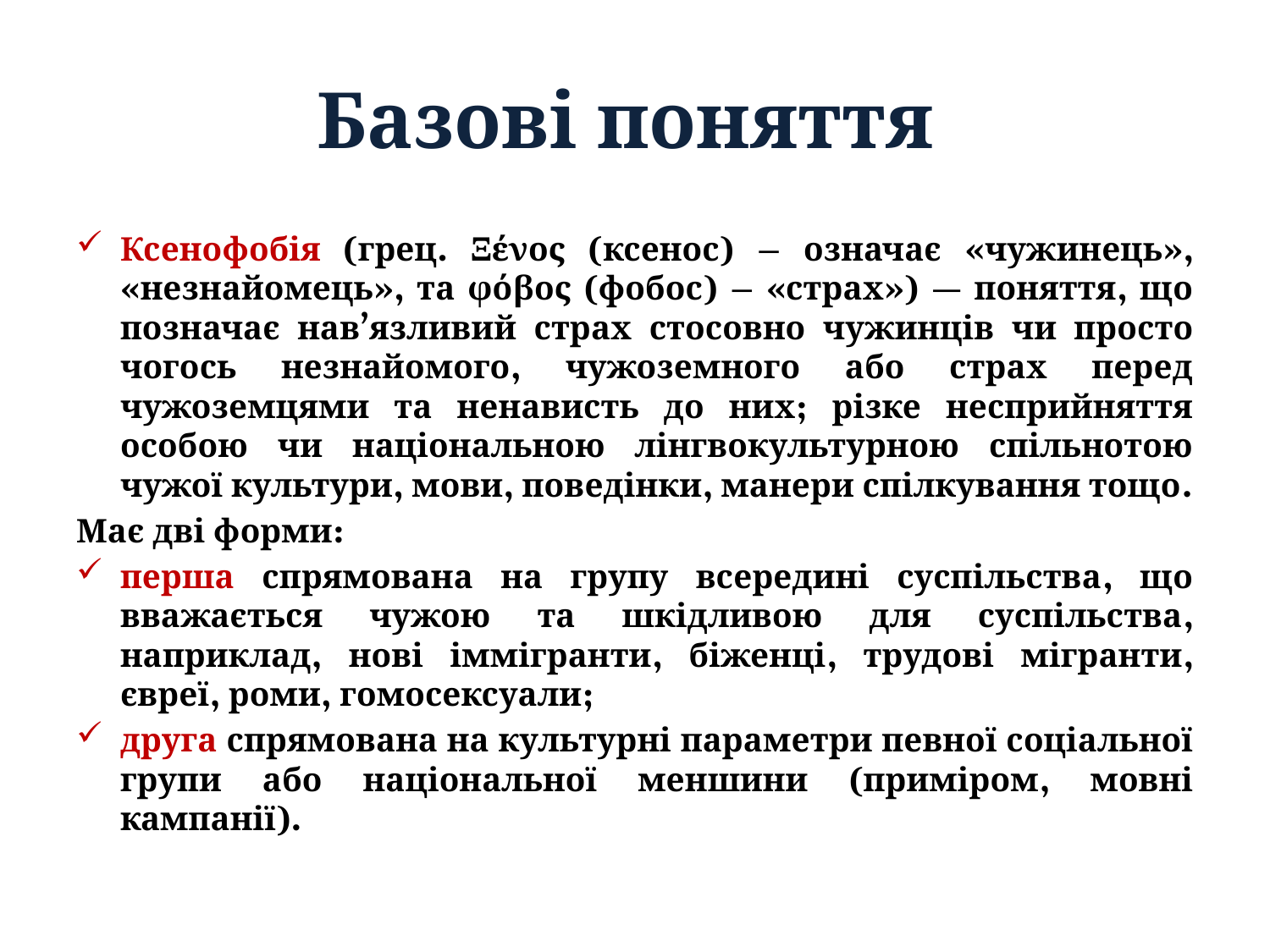

# Базові поняття
Ксенофобія (грец. Ξένος (ксенос) – означає «чужинець», «незнайомець», та φόβος (фобос) – «страх») — поняття, що позначає нав’язливий страх стосовно чужинців чи просто чогось незнайомого, чужоземного або страх перед чужоземцями та ненависть до них; різке несприйняття особою чи національною лінгвокультурною спільнотою чужої культури, мови, поведінки, манери спілкування тощо.
Має дві форми:
перша спрямована на групу всередині суспільства, що вважається чужою та шкідливою для суспільства, наприклад, нові іммігранти, біженці, трудові мігранти, євреї, роми, гомосексуали;
друга спрямована на культурні параметри певної соціальної групи або національної меншини (приміром, мовні кампанії).